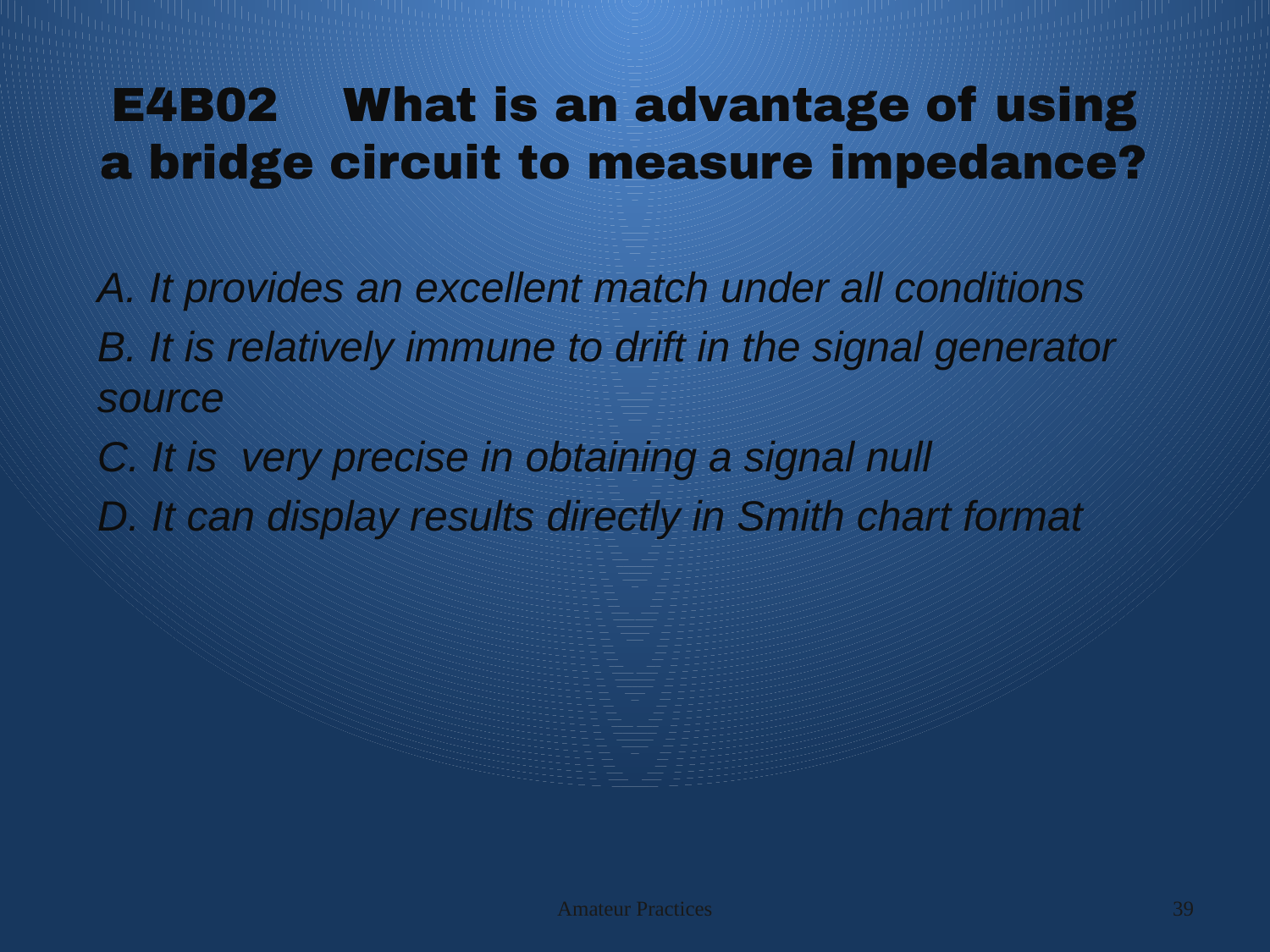

# E4B02    What is an advantage of using a bridge circuit to measure impedance?
A. It provides an excellent match under all conditions
B. It is relatively immune to drift in the signal generator source
C. It is  very precise in obtaining a signal null
D. It can display results directly in Smith chart format
Amateur Practices
39